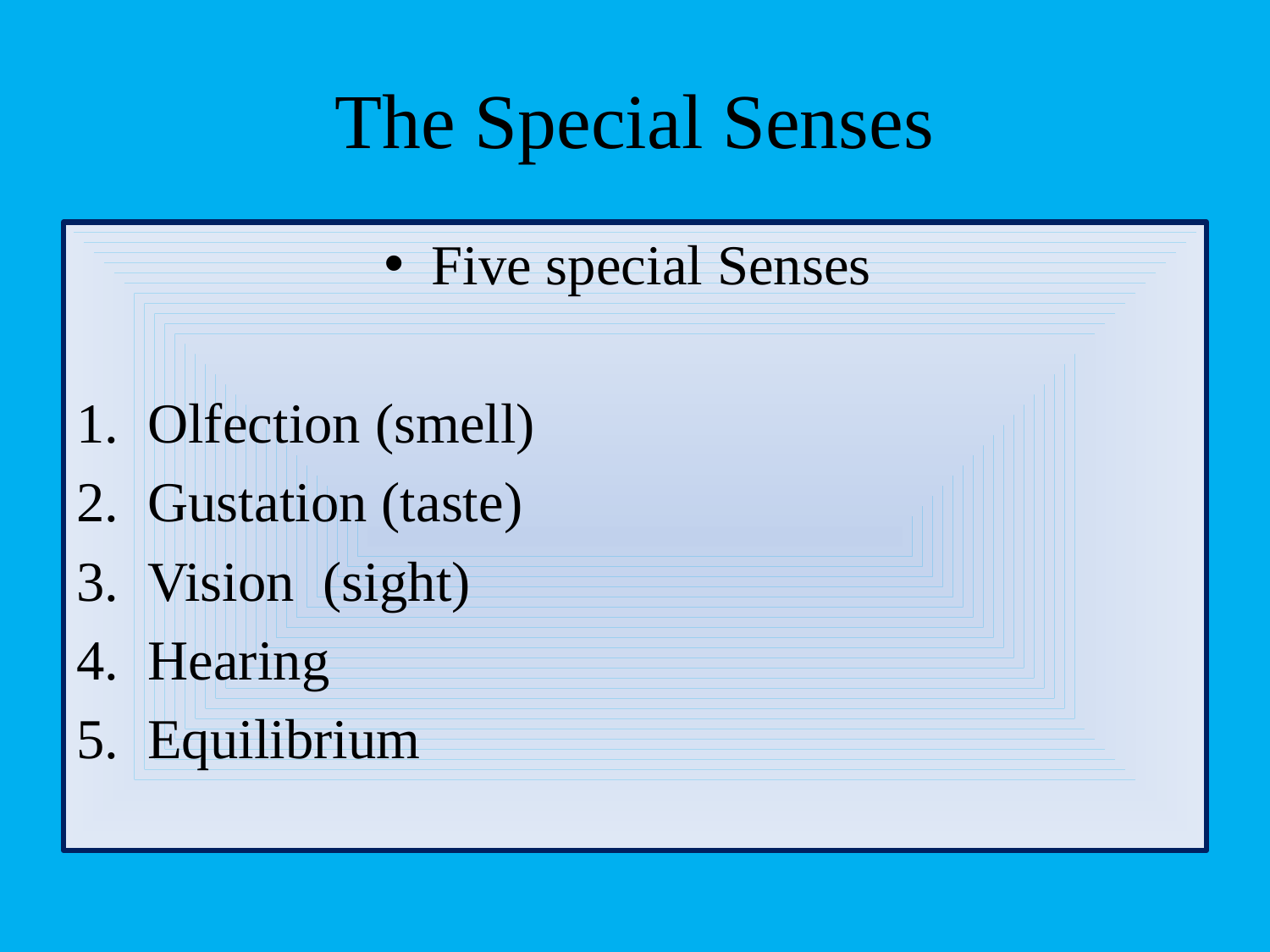

# The Special Senses
Five special Senses

Olfection (smell)
Gustation (taste)
Vision  (sight)
Hearing
Equilibrium